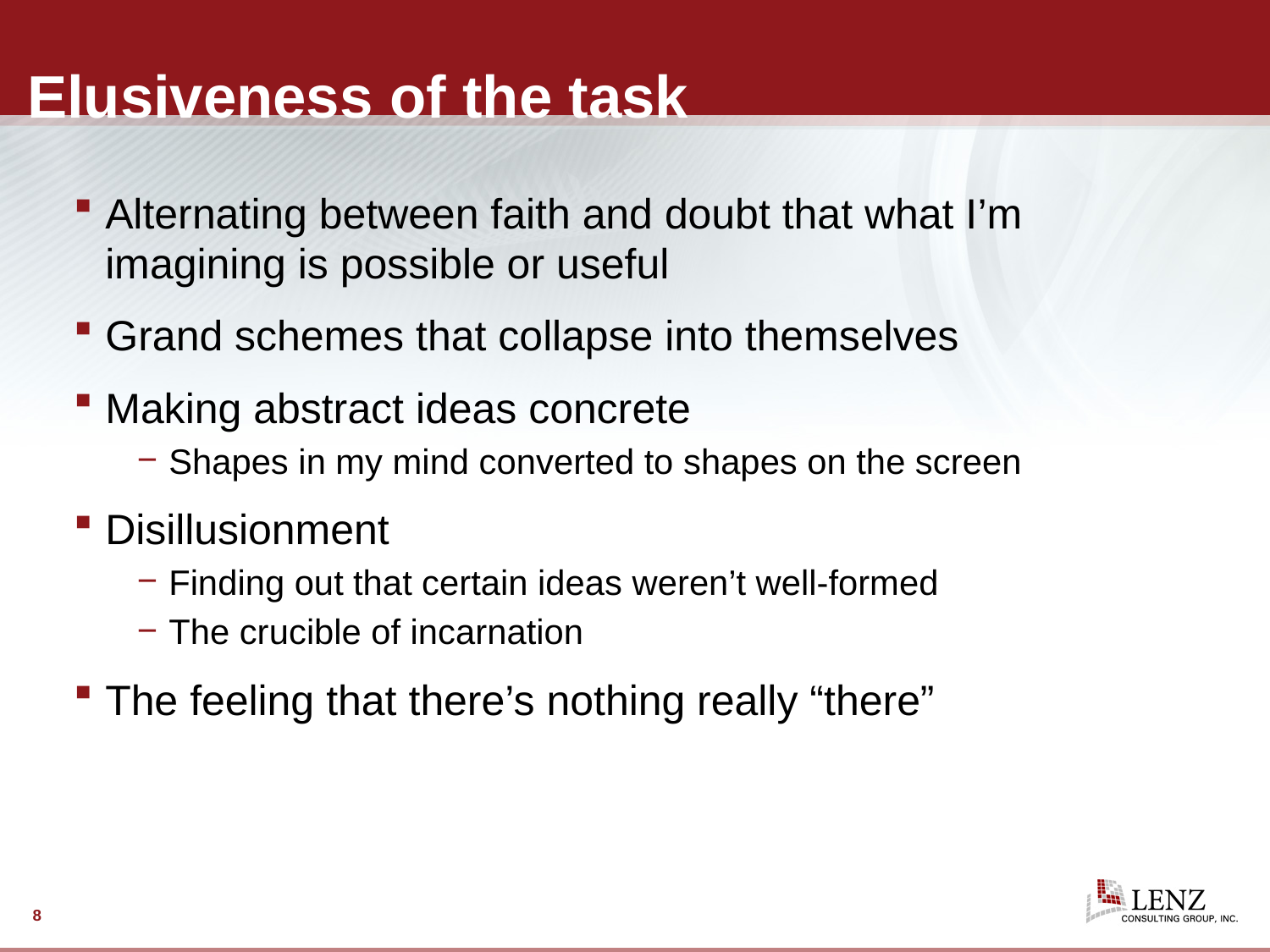

# Elusiveness of the task
Alternating between faith and doubt that what I’m imagining is possible or useful
Grand schemes that collapse into themselves
Making abstract ideas concrete
Shapes in my mind converted to shapes on the screen
Disillusionment
Finding out that certain ideas weren’t well-formed
The crucible of incarnation
The feeling that there’s nothing really “there”

8